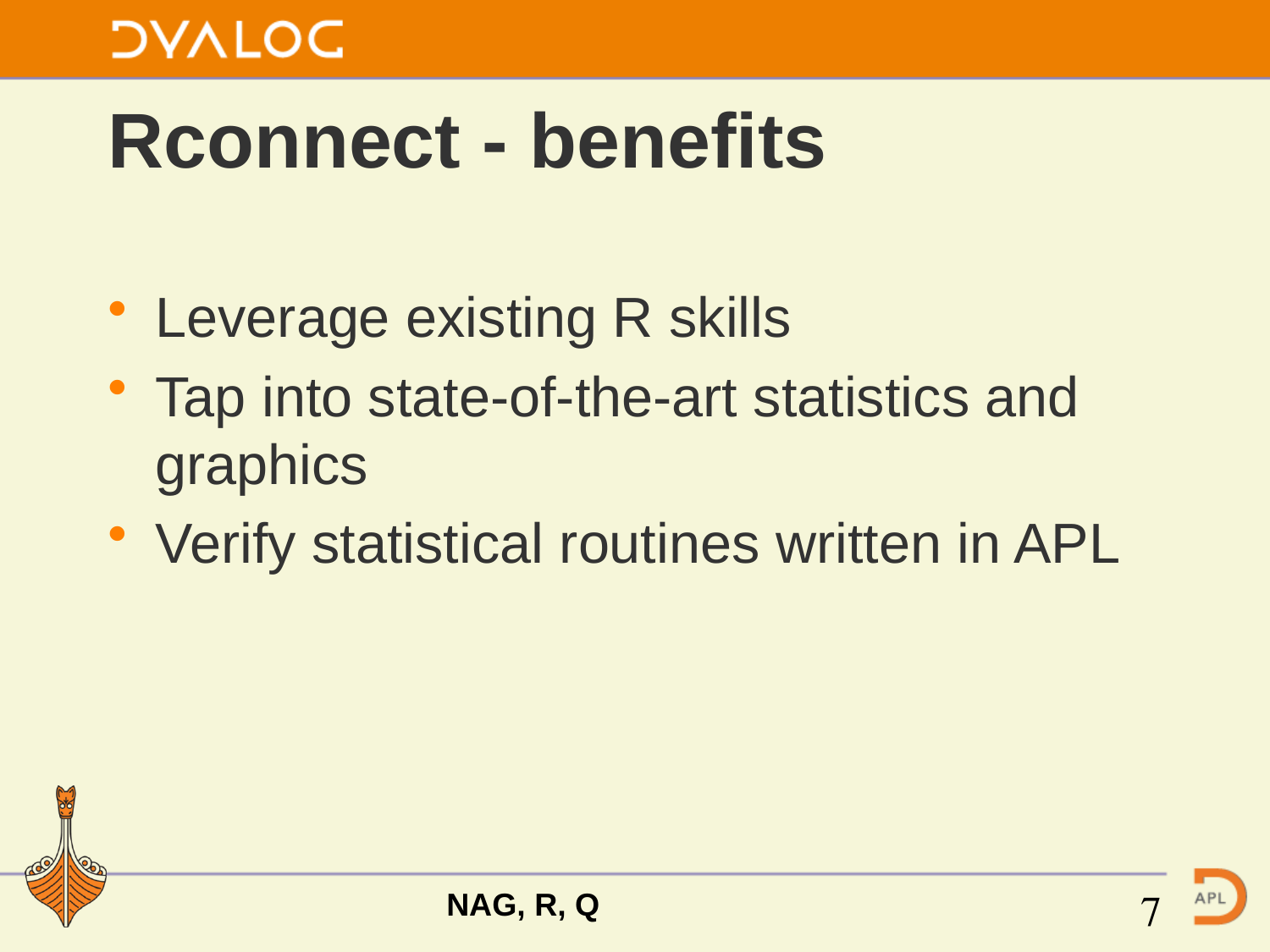

# Rconnect - benefits
Leverage existing R skills
Tap into state-of-the-art statistics and graphics
Verify statistical routines written in APL
NAG, R, Q
7